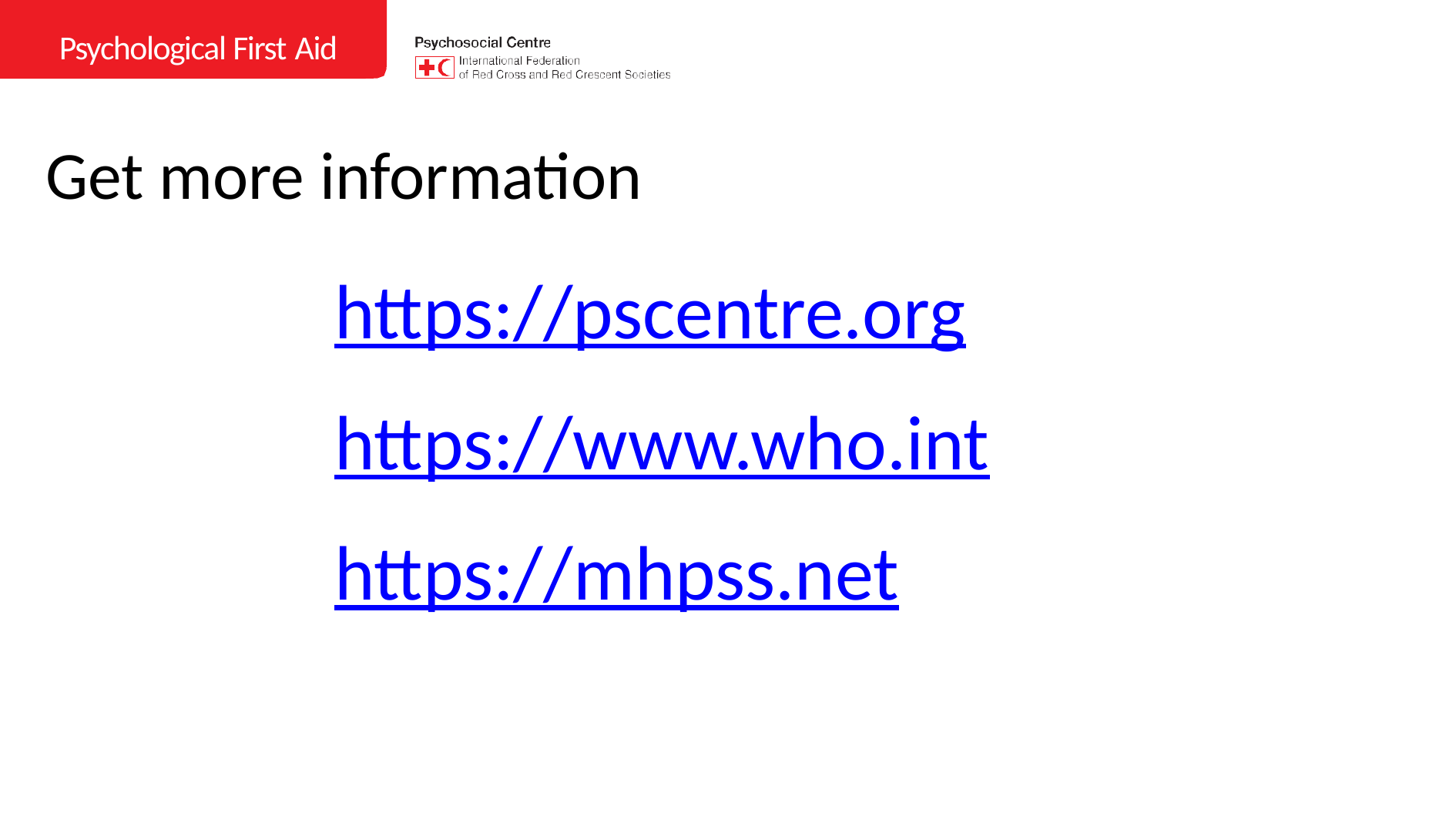

Psychological First Aid

Get more information
https://pscentre.org
https://www.who.int
https://mhpss.net

CARL WHETHAM / IFRC